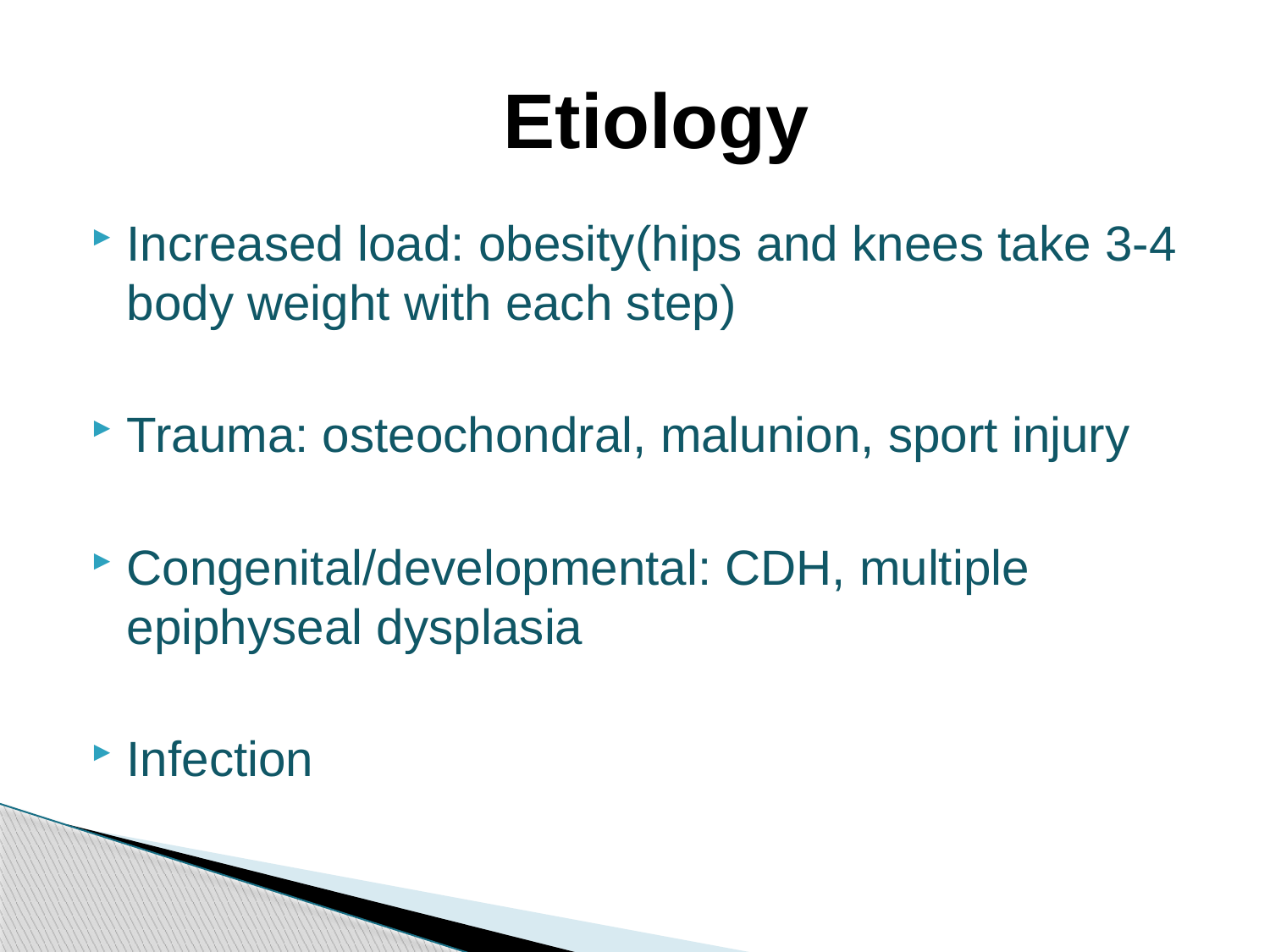

# Etiology
Increased load: obesity(hips and knees take 3-4 body weight with each step)

Trauma: osteochondral, malunion, sport injury

Congenital/developmental: CDH, multiple epiphyseal dysplasia

Infection